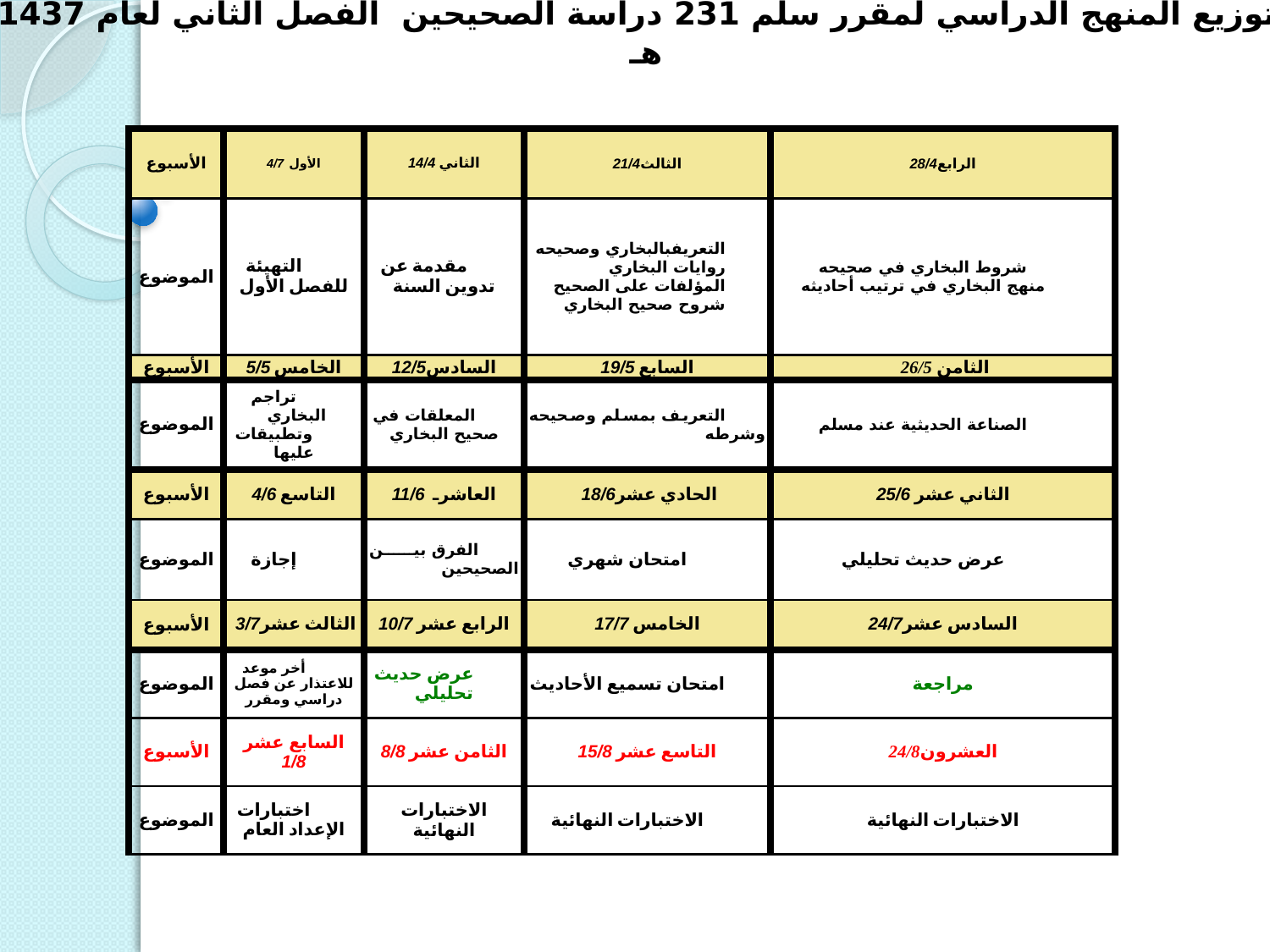

توزيع المنهج الدراسي لمقرر سلم 231 دراسة الصحيحين  الفصل الثاني لعام 1437ـــ  هـ
| الأسبوع | الأول 4/7 | الثاني 14/4 | الثالث21/4 | الرابع28/4 |
| --- | --- | --- | --- | --- |
| الموضوع | التهيئة للفصل الأول | مقدمة عن تدوين السنة | التعريفبالبخاري وصحيحه روايات البخاري المؤلفات على الصحيح شروح صحيح البخاري | شروط البخاري في صحيحه منهج البخاري في ترتيب أحاديثه |
| الأسبوع | الخامس 5/5 | السادس12/5 | السابع 19/5 | الثامن 26/5 |
| الموضوع | تراجم البخاري وتطبيقات عليها | المعلقات في صحيح البخاري | التعريف بمسلم وصحيحه وشرطه | الصناعة الحديثية عند مسلم |
| الأسبوع | التاسع 4/6 | العاشرـ 11/6 | الحادي عشر18/6 | الثاني عشر 25/6 |
| الموضوع | إجازة | الفرق بين الصحيحين | امتحان شهري | عرض حديث تحليلي |
| الأسبوع | الثالث عشر3/7 | الرابع عشر 10/7 | الخامس 17/7 | السادس عشر24/7 |
| الموضوع | أخر موعد للاعتذار عن فصل دراسي ومقرر | عرض حديث تحليلي | امتحان تسميع الأحاديث | مراجعة |
| الأسبوع | السابع عشر 1/8 | الثامن عشر 8/8 | التاسع عشر 15/8 | العشرون24/8 |
| الموضوع | اختبارات الإعداد العام | الاختبارات النهائية | الاختبارات النهائية | الاختبارات النهائية |